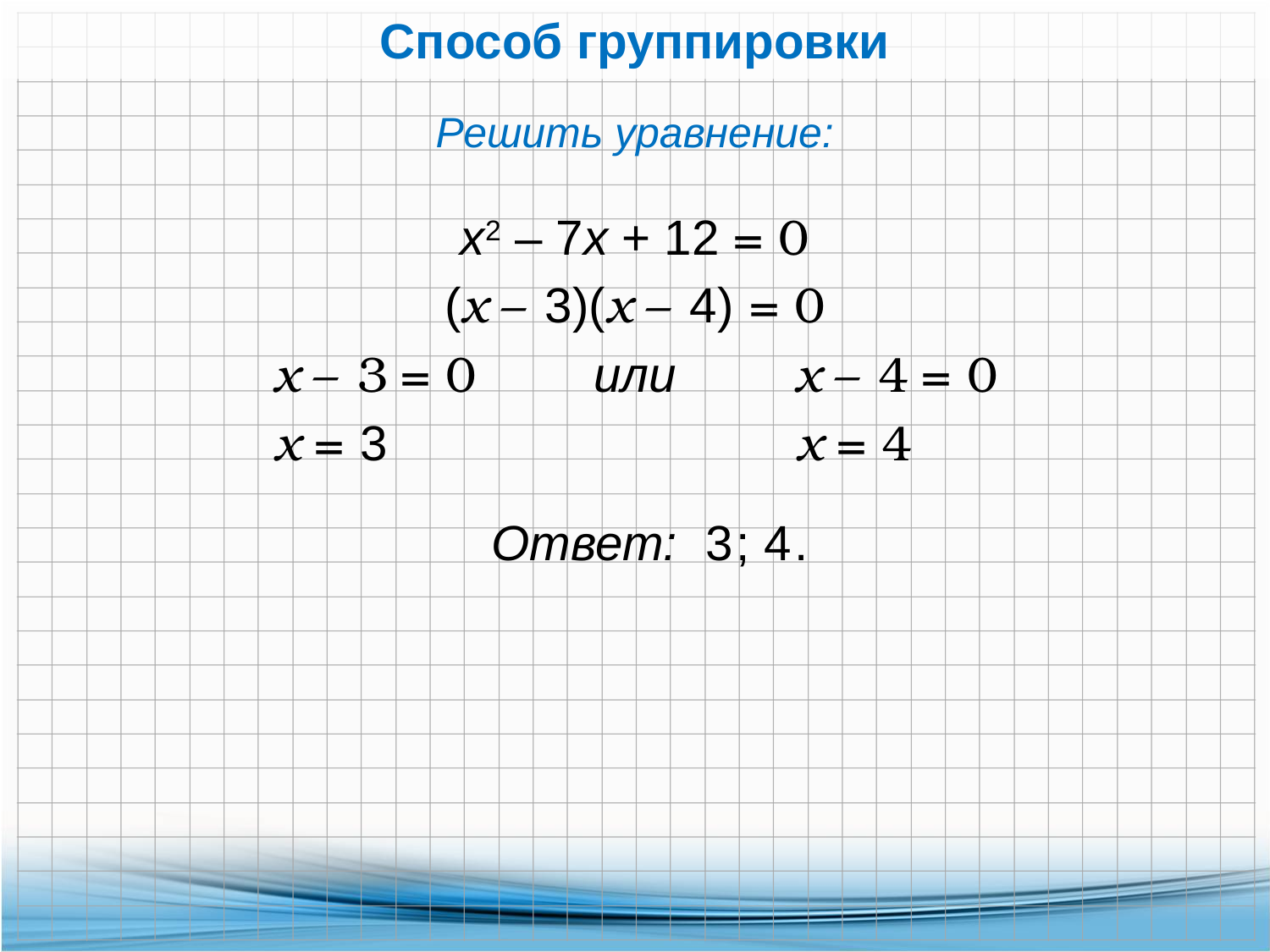

Способ группировки
Решить уравнение:
х2 – 7x + 12 = 0
(x – 3)(x – 4) = 0
x – 3 = 0
или
x – 4 = 0
x = 3
x = 4
Ответ:  3; 4.